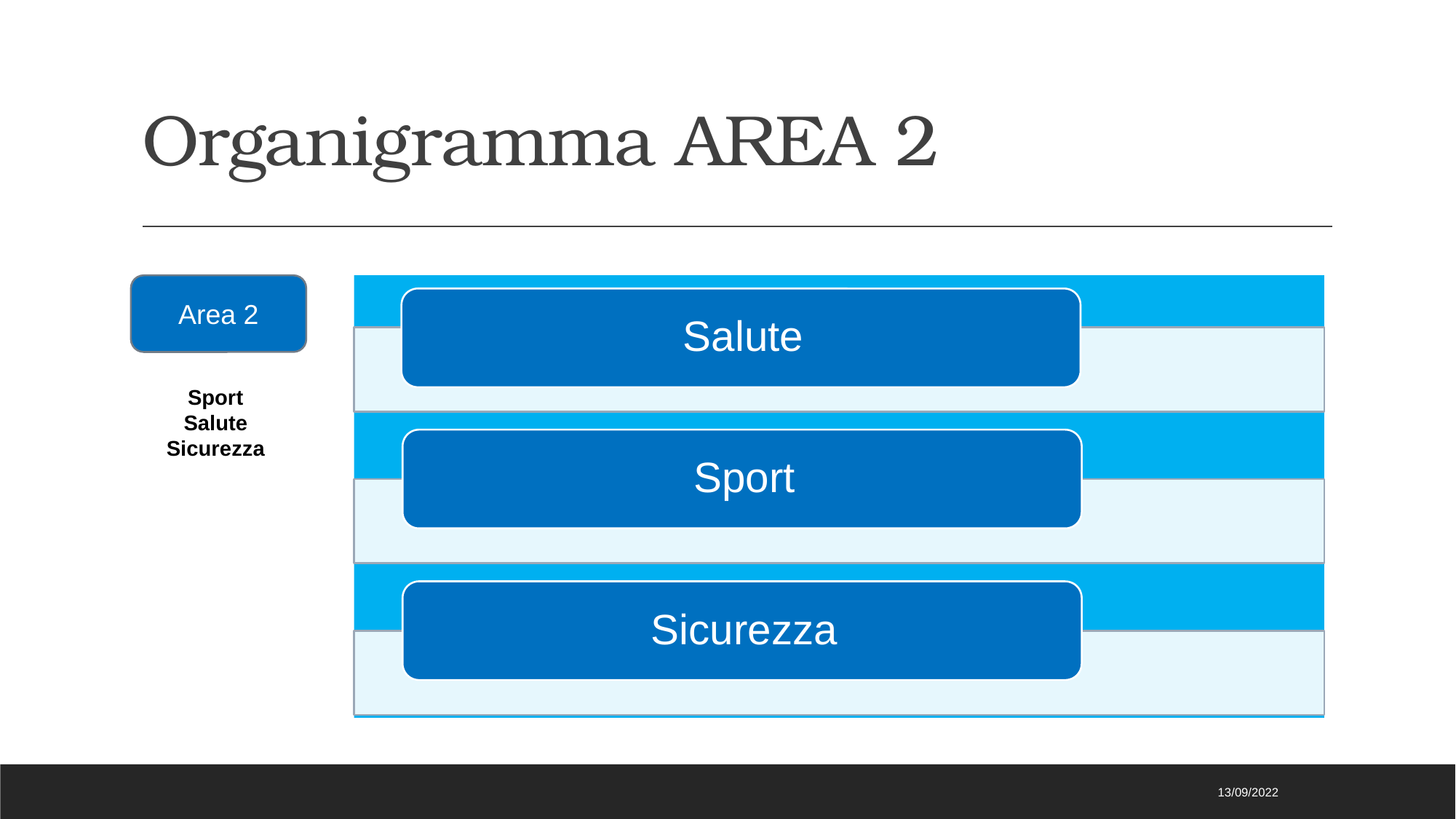

# Organigramma AREA 2
Area 2
Salute
Sport
Sicurezza
Sport
Salute
Sicurezza
13/09/2022